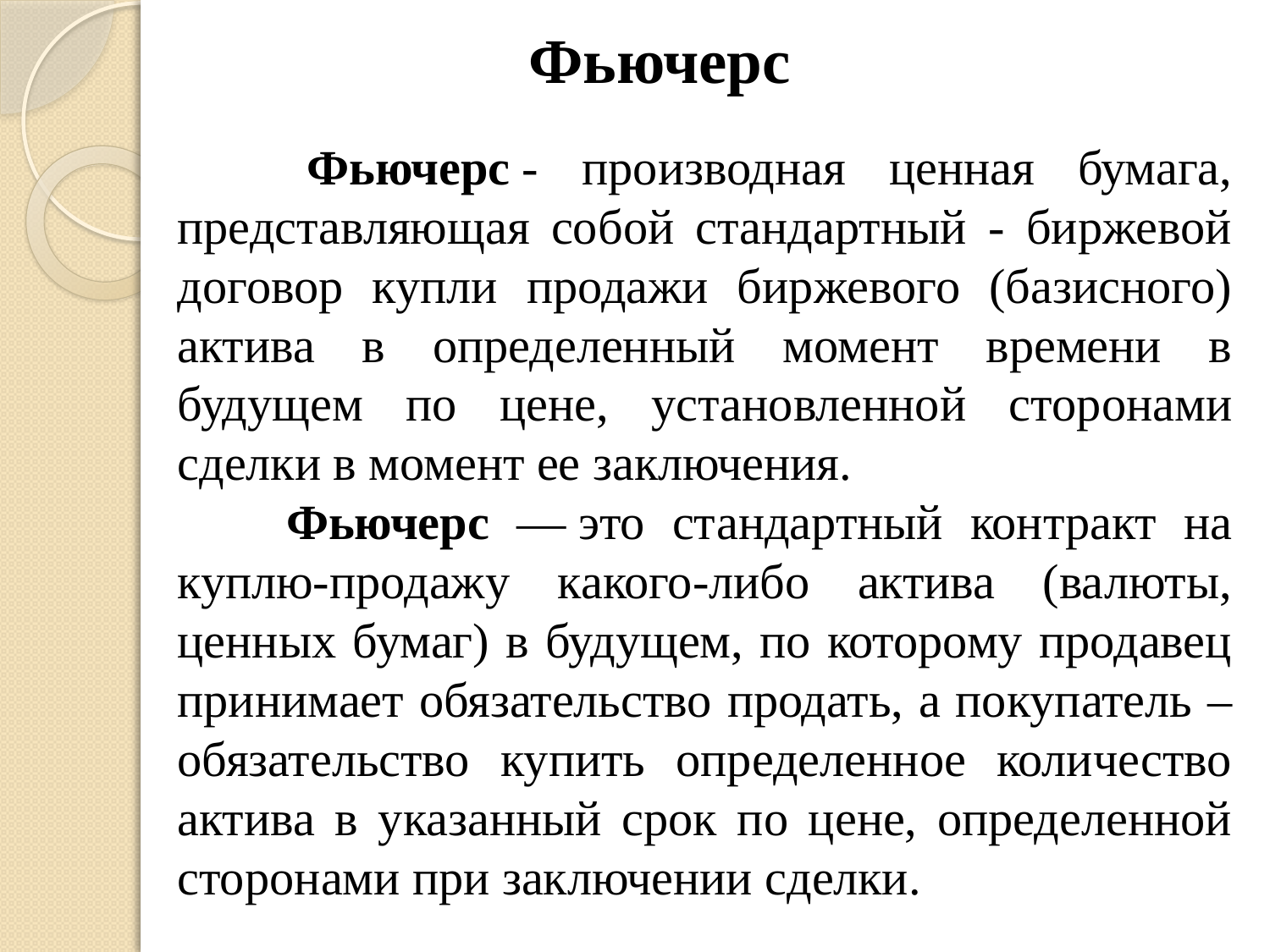

# Фьючерс

   Фьючерс - производная ценная бумага, представляющая собой стандартный - биржевой договор купли продажи биржевого (базисного) актива в определенный момент времени в будущем по цене, установленной сторонами сделки в момент ее заключения.
    Фьючерс — это стандартный контракт на куплю-продажу какого-либо актива (валюты, ценных бумаг) в будущем, по которому продавец принимает обязательство продать, а покупатель – обязательство купить определенное количество актива в указанный срок по цене, определенной сторонами при заключении сделки.